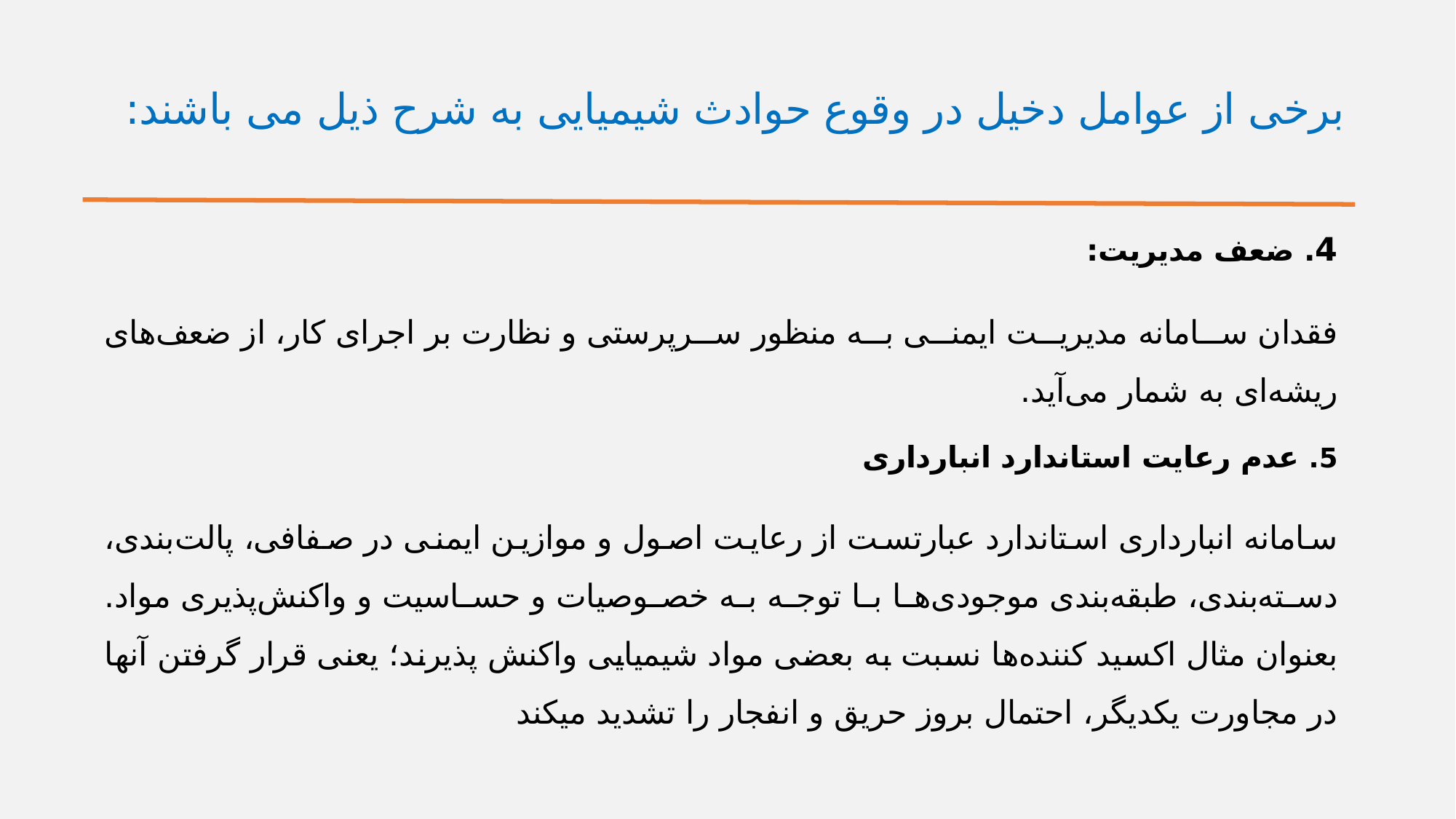

# برخی از عوامل دخیل در وقوع حوادث شیمیایی به شرح ذیل می باشند:
4. ضعف مدیریت:
فقدان سامانه مدیریت ایمنی به منظور سرپرستی و نظارت بر اجرای كار، از ضعف‌های ریشه‌ای به شمار می‌آید.
5. عدم رعایت استاندارد انبارداری
سامانه انبارداری استاندارد عبارتست از رعایت اصول و موازین ایمنی در صفافی، پالت‌بندی، دسته‌بندی، طبقه‌بندی موجودی‌ها با توجه به خصوصیات و حساسیت و واكنش‌پذیری مواد. بعنوان مثال اكسید كننده‌ها نسبت به بعضی مواد شیمیایی واكنش‌ پذیرند؛ یعنی قرار گرفتن آنها در مجاورت یكدیگر، احتمال بروز حریق و انفجار را تشدید می‏کند